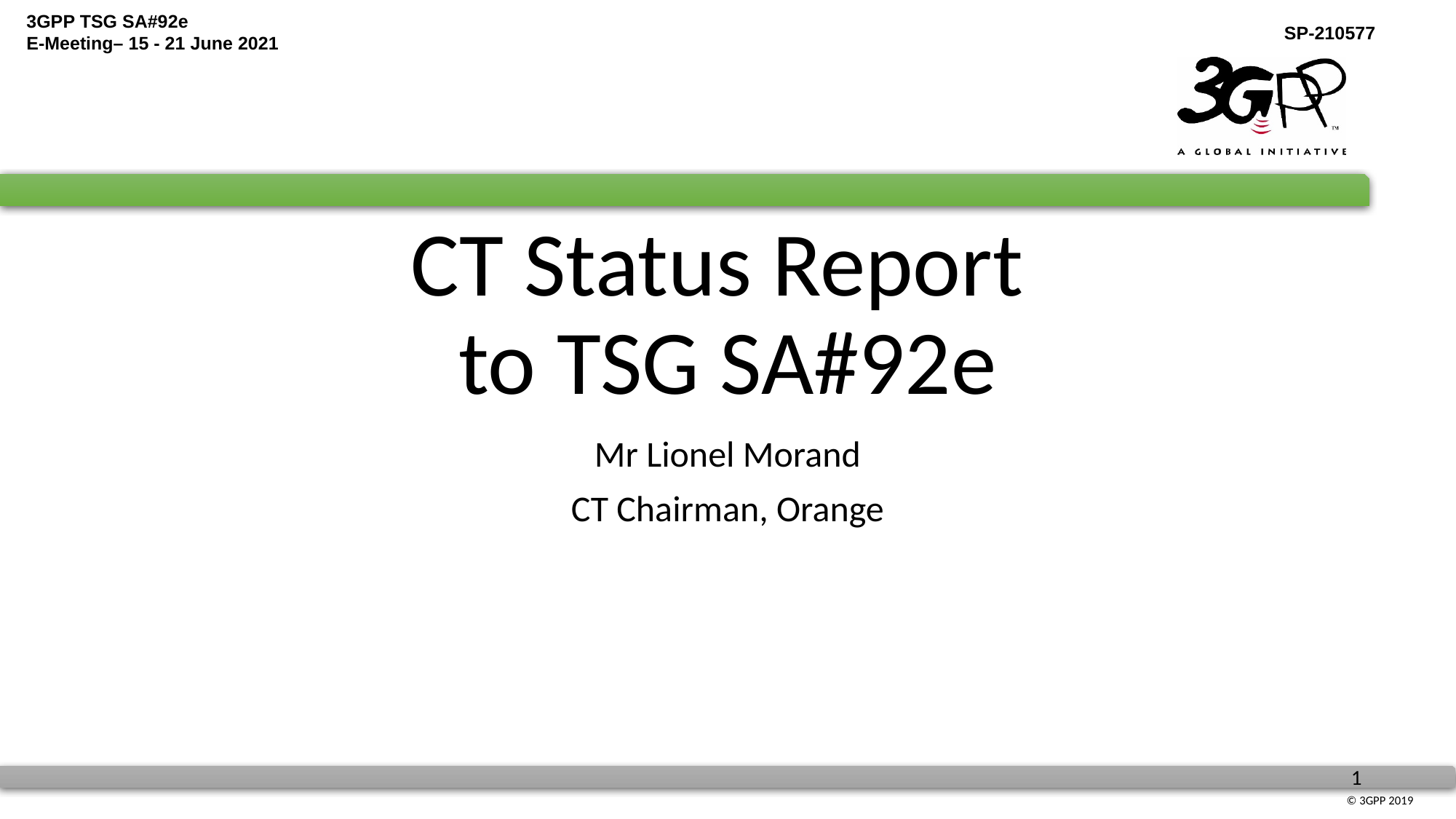

# CT Status Report to TSG SA#92e
Mr Lionel Morand
CT Chairman, Orange